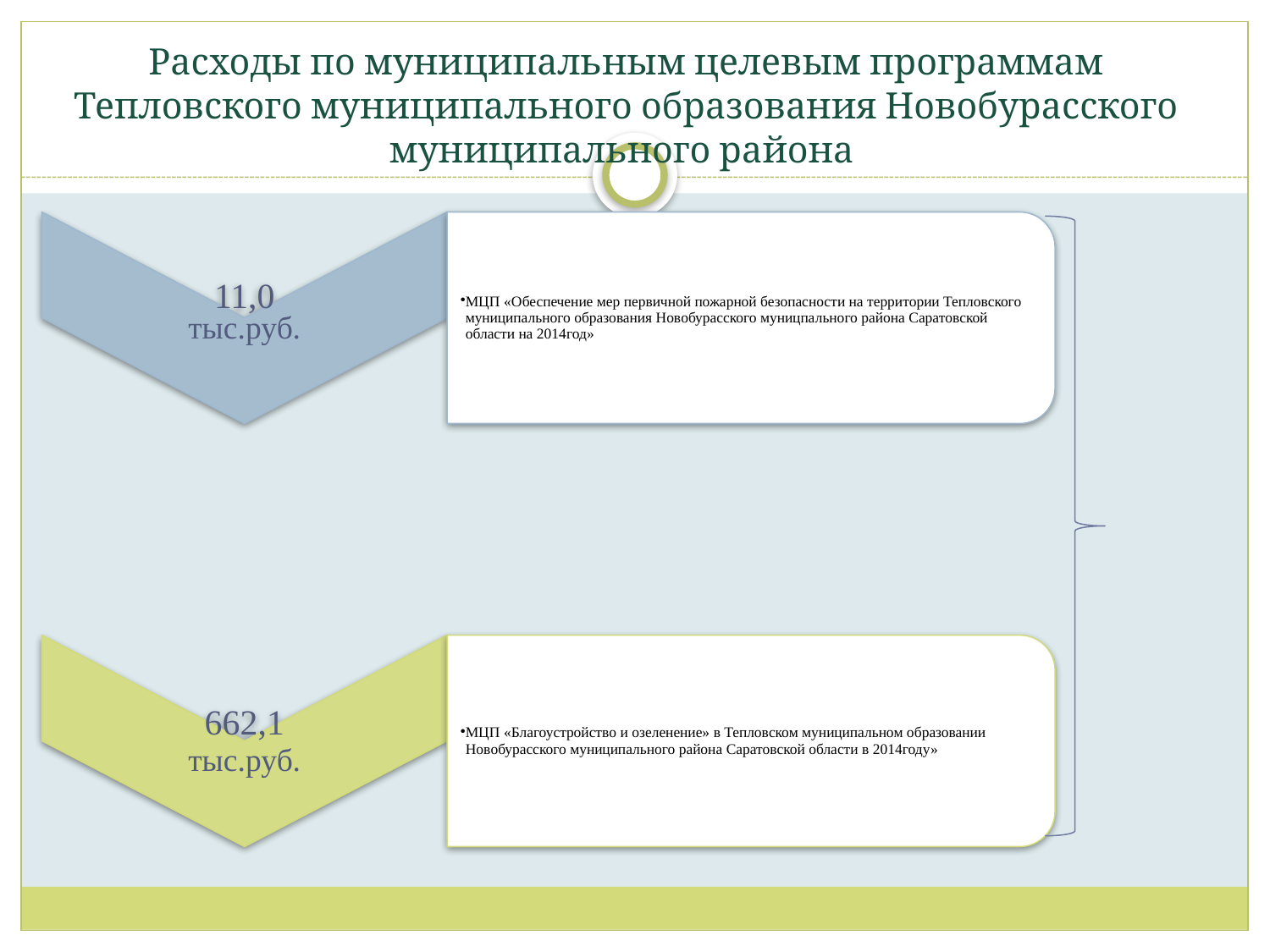

# Расходы по муниципальным целевым программам Тепловского муниципального образования Новобурасского муниципального района
11,0
тыс.руб.
МЦП «Обеспечение мер первичной пожарной безопасности на территории Тепловского муниципального образования Новобурасского муницпального района Саратовской области на 2014год»
МЦП «Благоустройство и озеленение» в Тепловском муниципальном образовании Новобурасского муниципального района Саратовской области в 2014году»
662,1
тыс.руб.